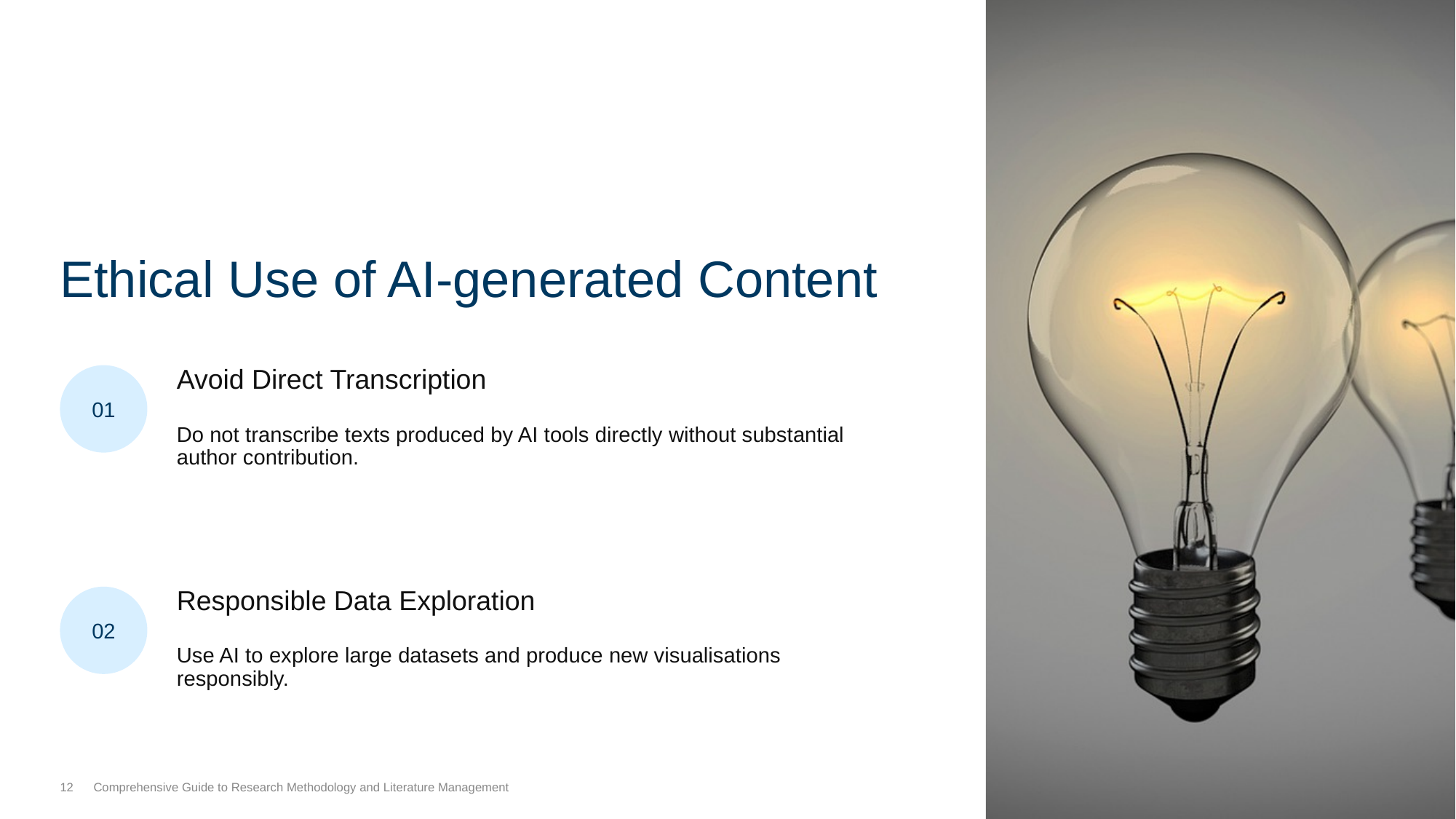

Ethical Use of AI-generated Content

01
Avoid Direct Transcription
Do not transcribe texts produced by AI tools directly without substantial author contribution.

02
Responsible Data Exploration

Use AI to explore large datasets and produce new visualisations responsibly.
12
Comprehensive Guide to Research Methodology and Literature Management